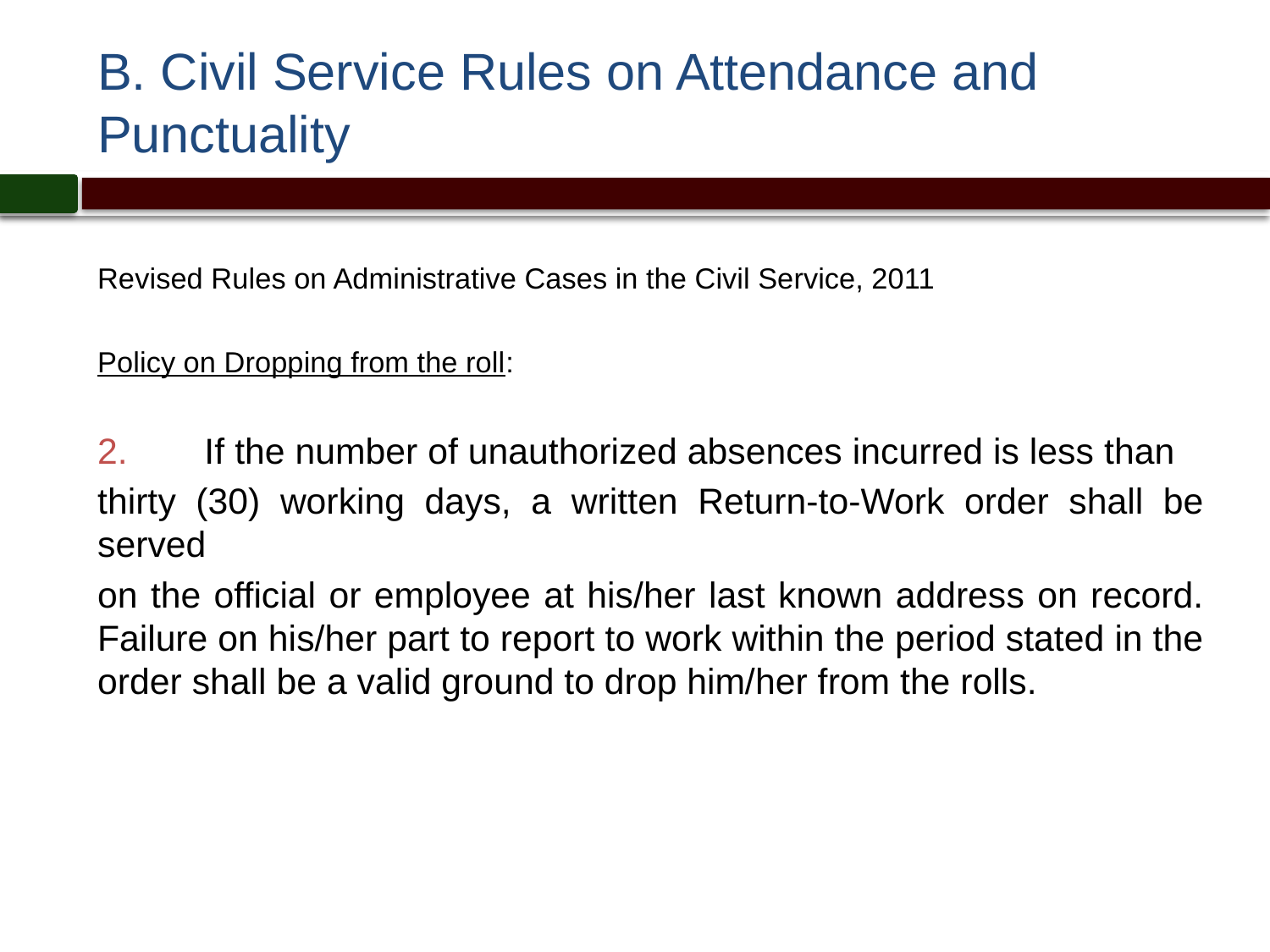

# B. Civil Service Rules on Attendance and Punctuality
Revised Rules on Administrative Cases in the Civil Service, 2011

Policy on Dropping from the roll:

If the number of unauthorized absences incurred is less than
thirty (30) working days, a written Return-to-Work order shall be served
on the official or employee at his/her last known address on record. Failure on his/her part to report to work within the period stated in the order shall be a valid ground to drop him/her from the rolls.